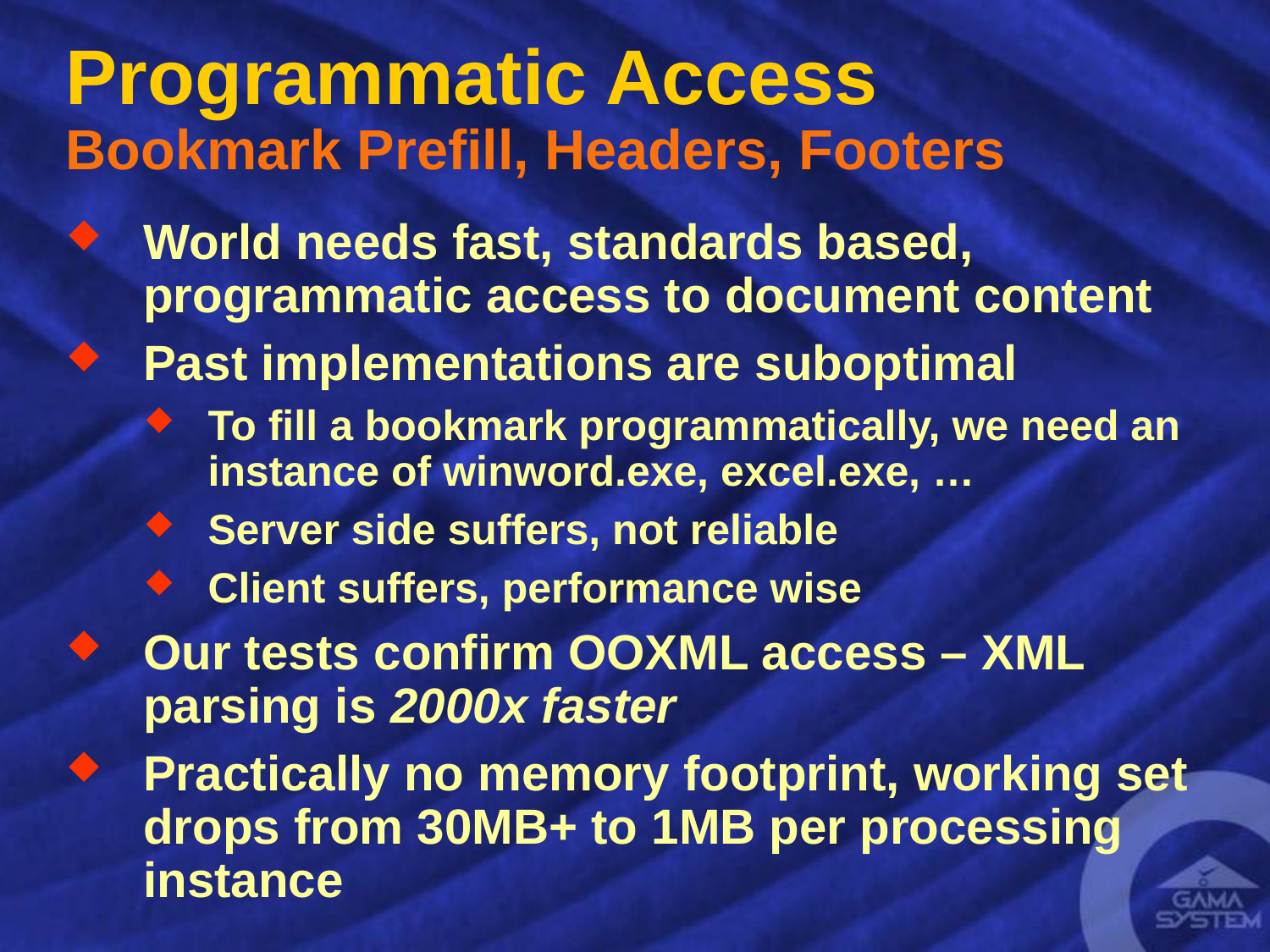

# Programmatic Access Bookmark Prefill, Headers, Footers
World needs fast, standards based, programmatic access to document content
Past implementations are suboptimal
To fill a bookmark programmatically, we need an instance of winword.exe, excel.exe, …
Server side suffers, not reliable
Client suffers, performance wise
Our tests confirm OOXML access – XML parsing is 2000x faster
Practically no memory footprint, working set drops from 30MB+ to 1MB per processing instance